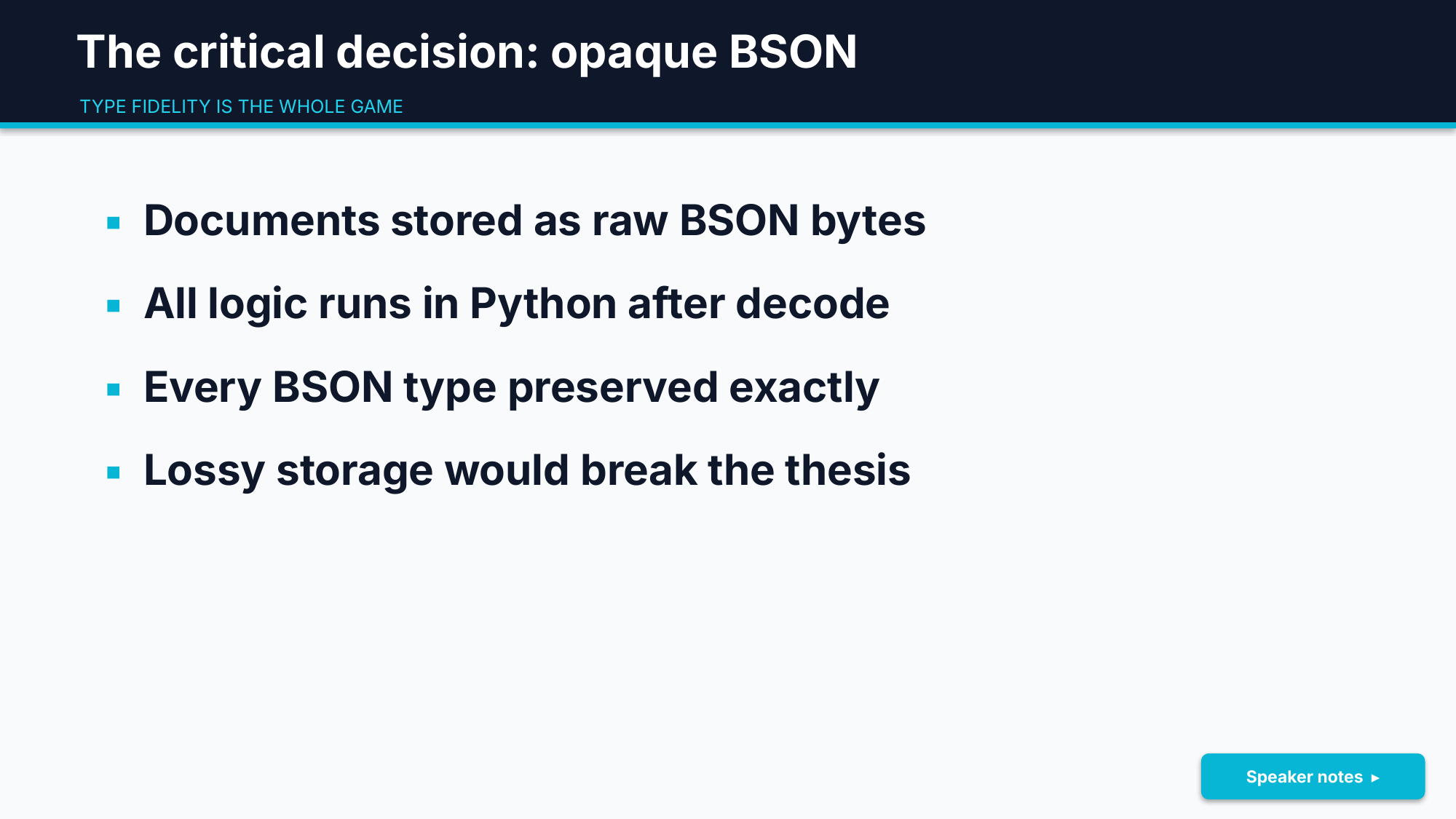

The critical decision: opaque BSON
TYPE FIDELITY IS THE WHOLE GAME

▪  Documents stored as raw BSON bytes
▪  All logic runs in Python after decode
▪  Every BSON type preserved exactly
▪  Lossy storage would break the thesis
Speaker notes  ▸